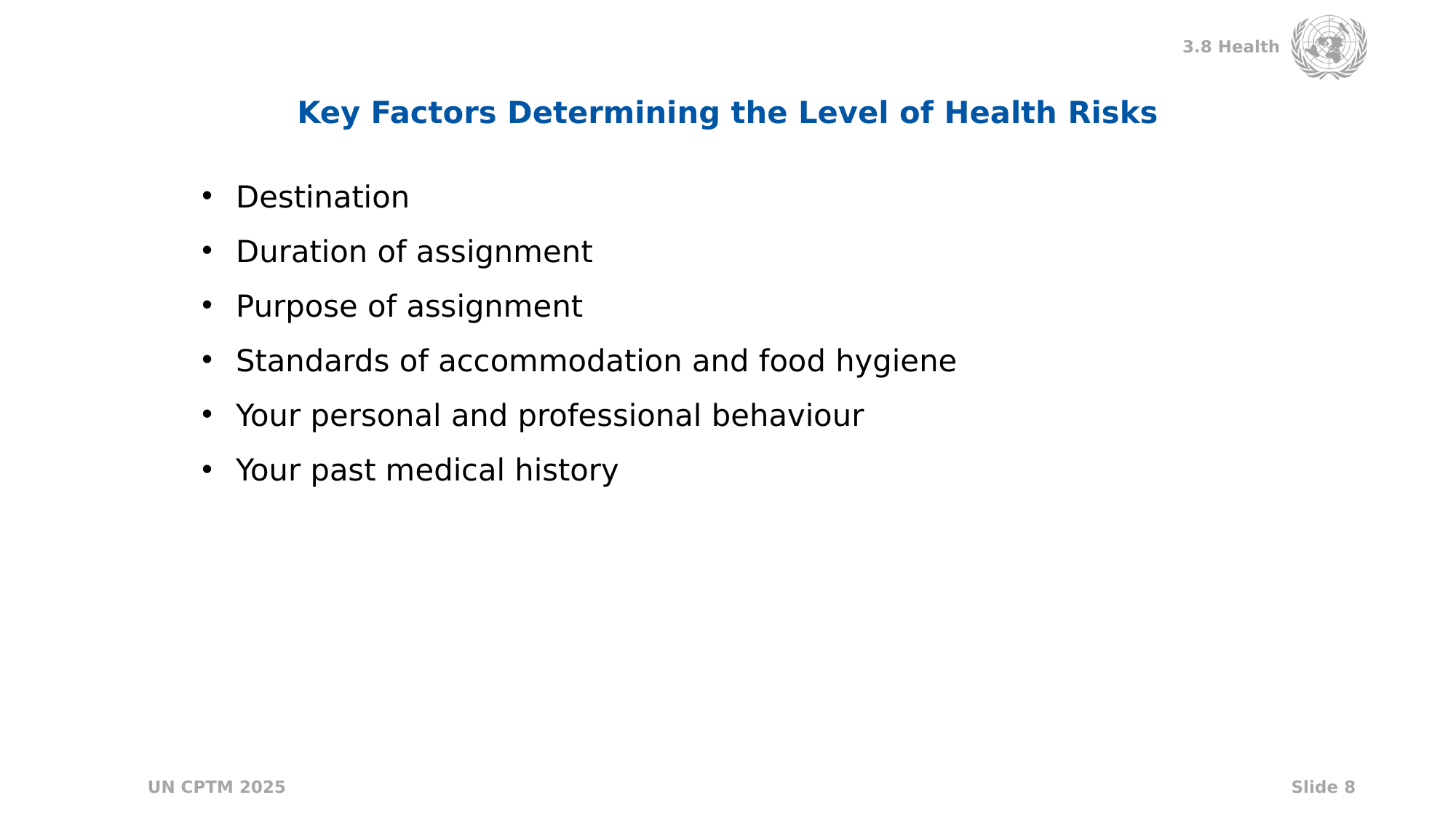

Key Factors Determining the Level of Health Risks
Destination
Duration of assignment
Purpose of assignment
Standards of accommodation and food hygiene
Your personal and professional behaviour
Your past medical history